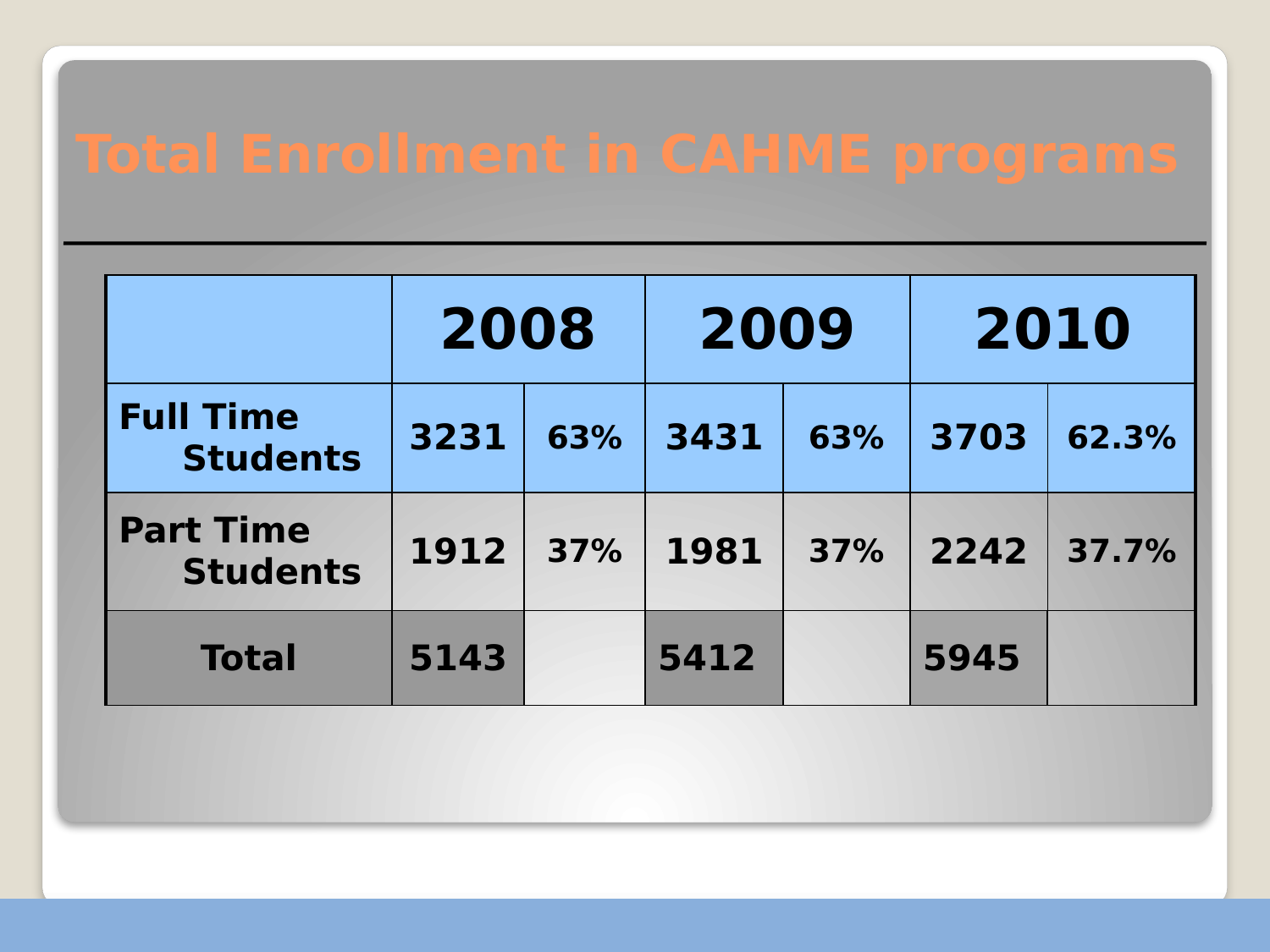

# Total Enrollment in CAHME programs
|  | 2008 |  | 2009 |  | 2010 |  |
| --- | --- | --- | --- | --- | --- | --- |
| Full Time Students | 3231 | 63% | 3431 | 63% | 3703 | 62.3% |
| Part Time Students | 1912 | 37% | 1981 | 37% | 2242 | 37.7% |
| Total | 5143 |  | 5412 |  | 5945 |  |